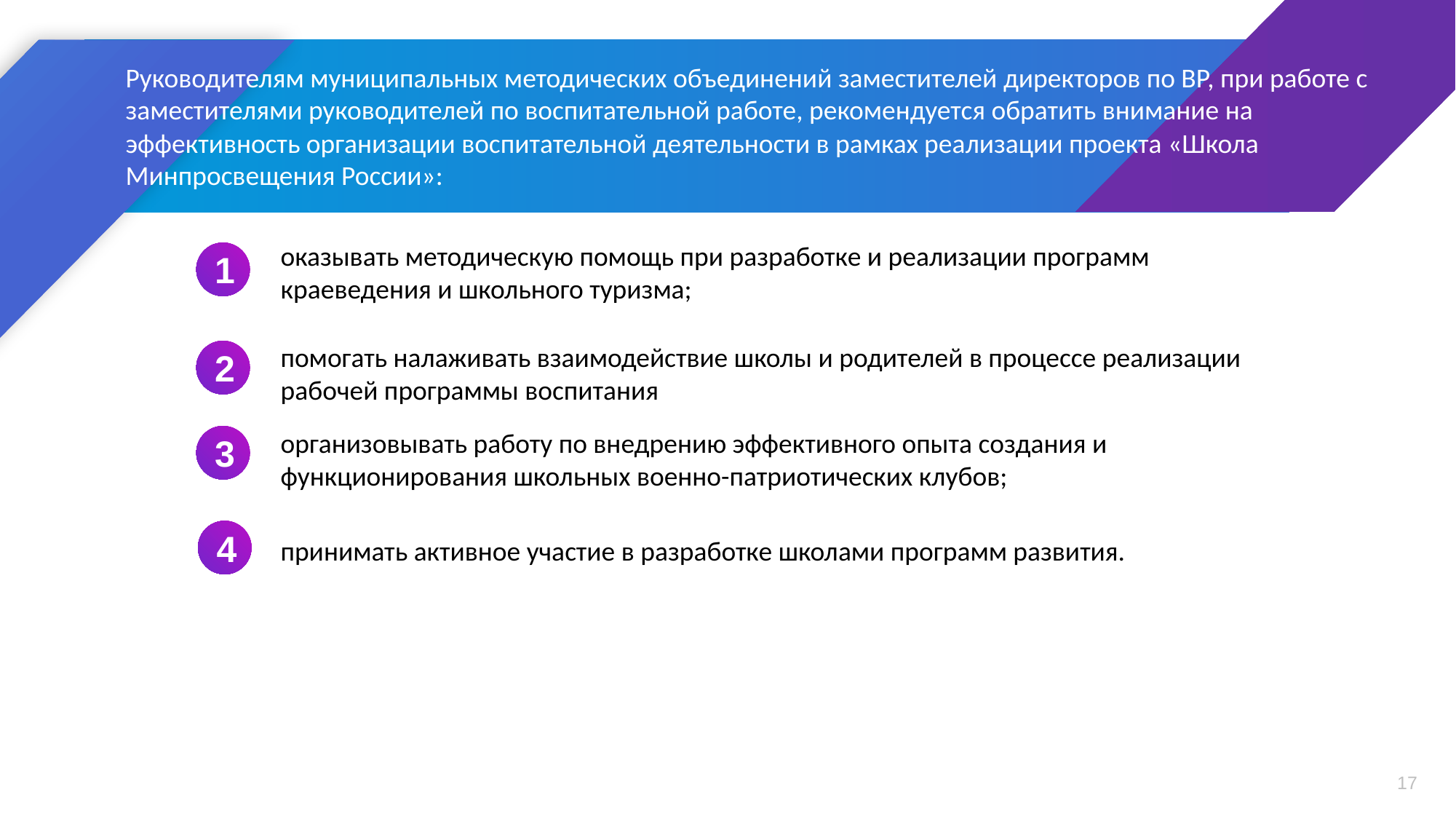

Руководителям муниципальных методических объединений заместителей директоров по ВР, при работе с заместителями руководителей по воспитательной работе, рекомендуется обратить внимание на эффективность организации воспитательной деятельности в рамках реализации проекта «Школа Минпросвещения России»:

оказывать методическую помощь при разработке и реализации программ краеведения и школьного туризма;
1
помогать налаживать взаимодействие школы и родителей в процессе реализации рабочей программы воспитания
2
организовывать работу по внедрению эффективного опыта создания и функционирования школьных военно-патриотических клубов;
3
4
принимать активное участие в разработке школами программ развития.